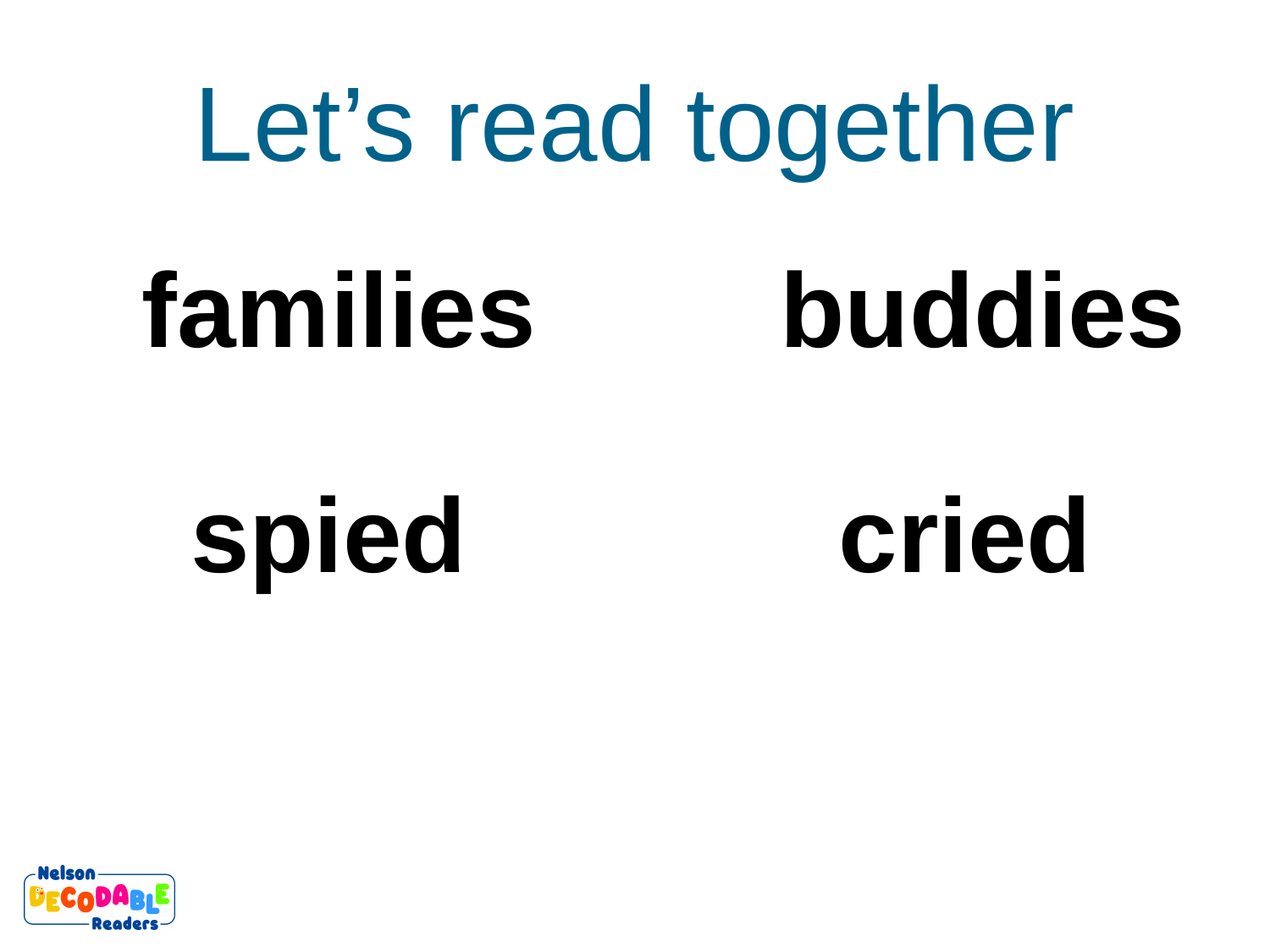

Let’s read together
families
buddies
spied
cried